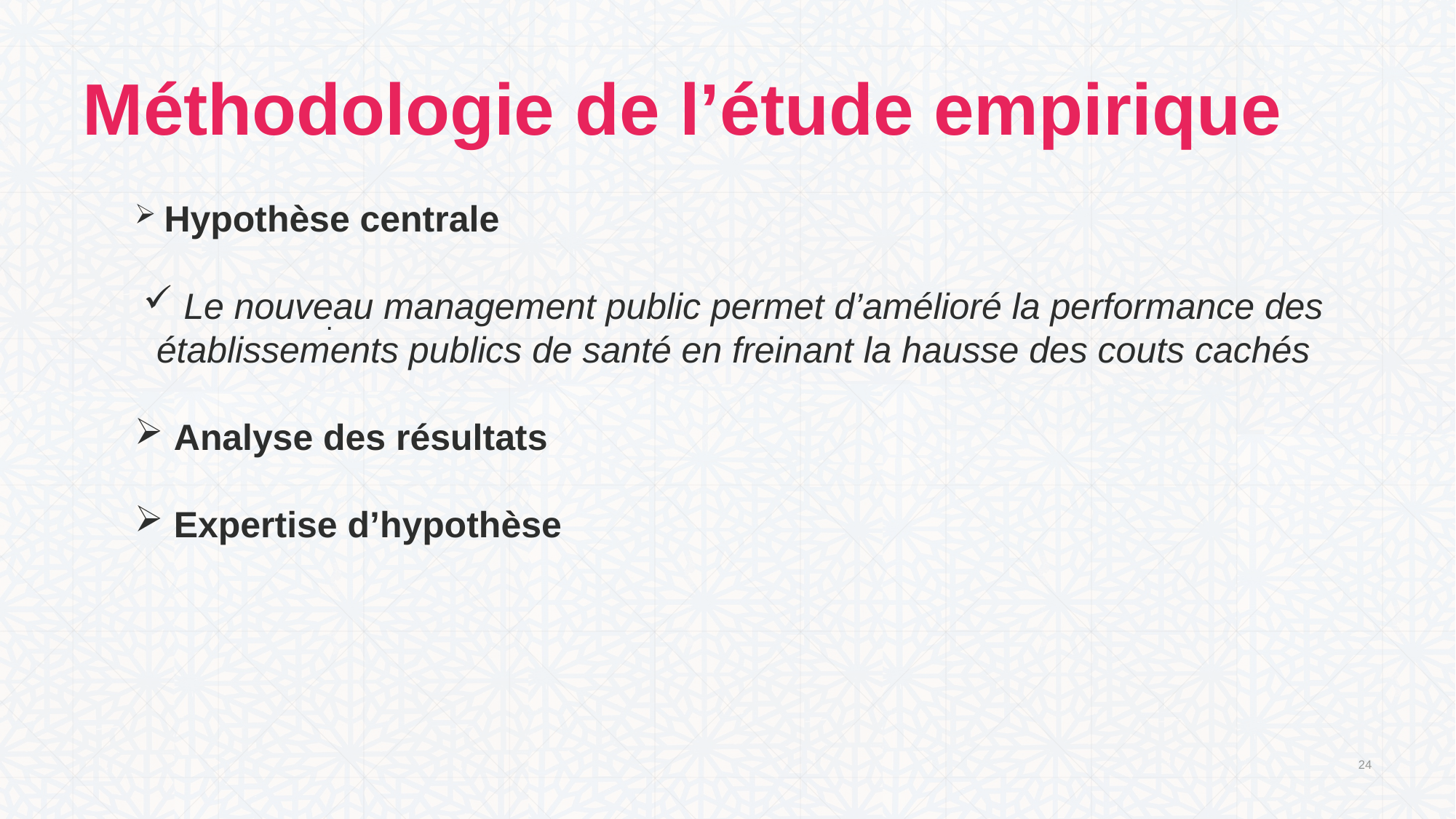

Méthodologie de l’étude empirique
 Hypothèse centrale

 Le nouveau management public permet d’amélioré la performance des établissements publics de santé en freinant la hausse des couts cachés

 Analyse des résultats

 Expertise d’hypothèse

.

24